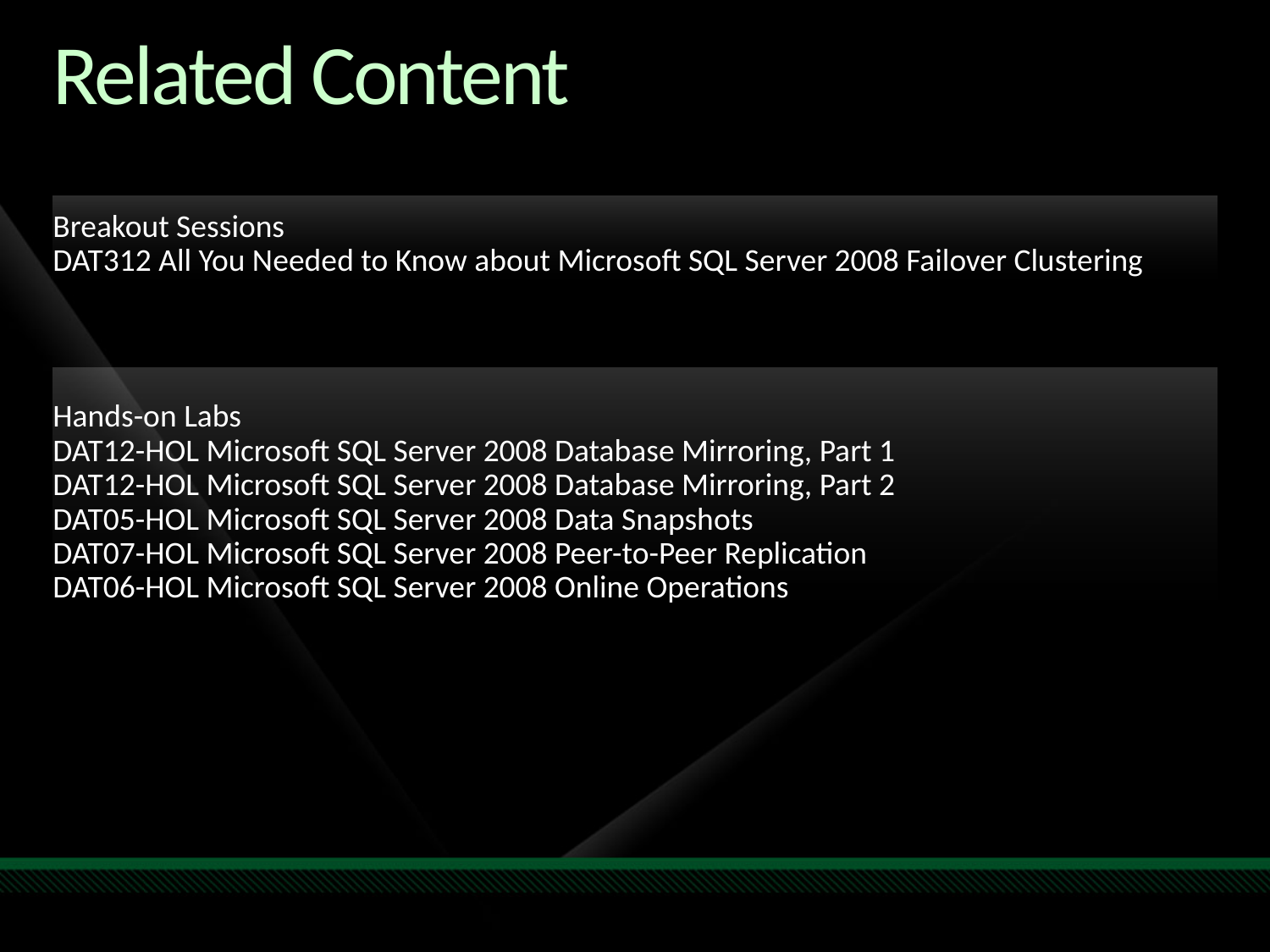

Required Slide
Speakers,
please list the Breakout Sessions,
TLC Interactive Theaters and Labs
that are related to your session.
# Related Content
Breakout Sessions
DAT312 All You Needed to Know about Microsoft SQL Server 2008 Failover Clustering
Hands-on Labs
DAT12-HOL Microsoft SQL Server 2008 Database Mirroring, Part 1
DAT12-HOL Microsoft SQL Server 2008 Database Mirroring, Part 2
DAT05-HOL Microsoft SQL Server 2008 Data Snapshots
DAT07-HOL Microsoft SQL Server 2008 Peer-to-Peer Replication
DAT06-HOL Microsoft SQL Server 2008 Online Operations